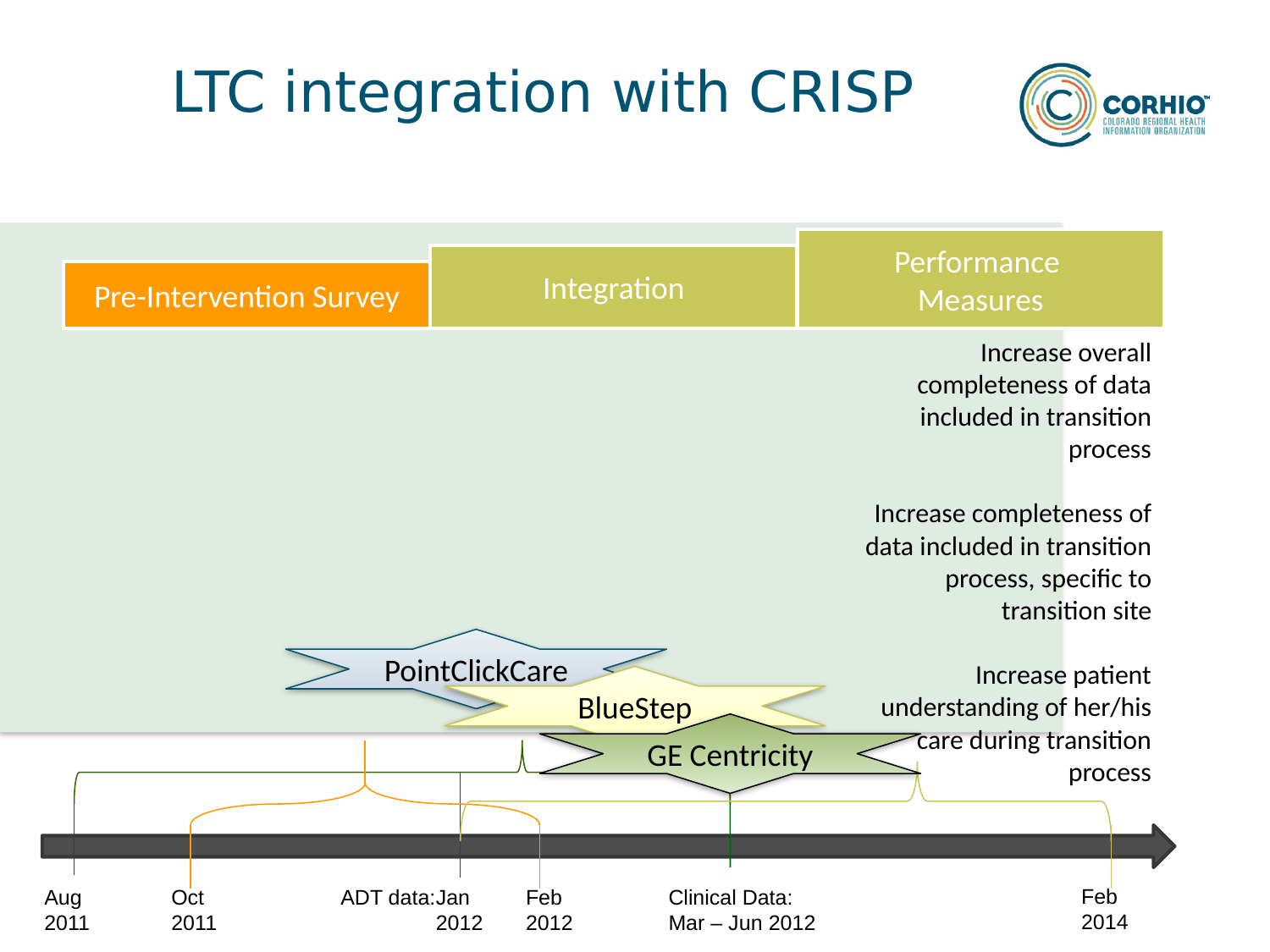

# LTC integration with CRISP
Pre-Intervention Survey
Integration
Performance
Measures
Increase overall completeness of data included in transition process
Increase completeness of data included in transition process, specific to transition site
Increase patient understanding of her/his care during transition process

PointClickCare

BlueStep
GE Centricity

Feb
2014
Aug
2011
Oct
2011
ADT data:
Jan
2012
Feb
2012
Clinical Data:
Mar – Jun 2012